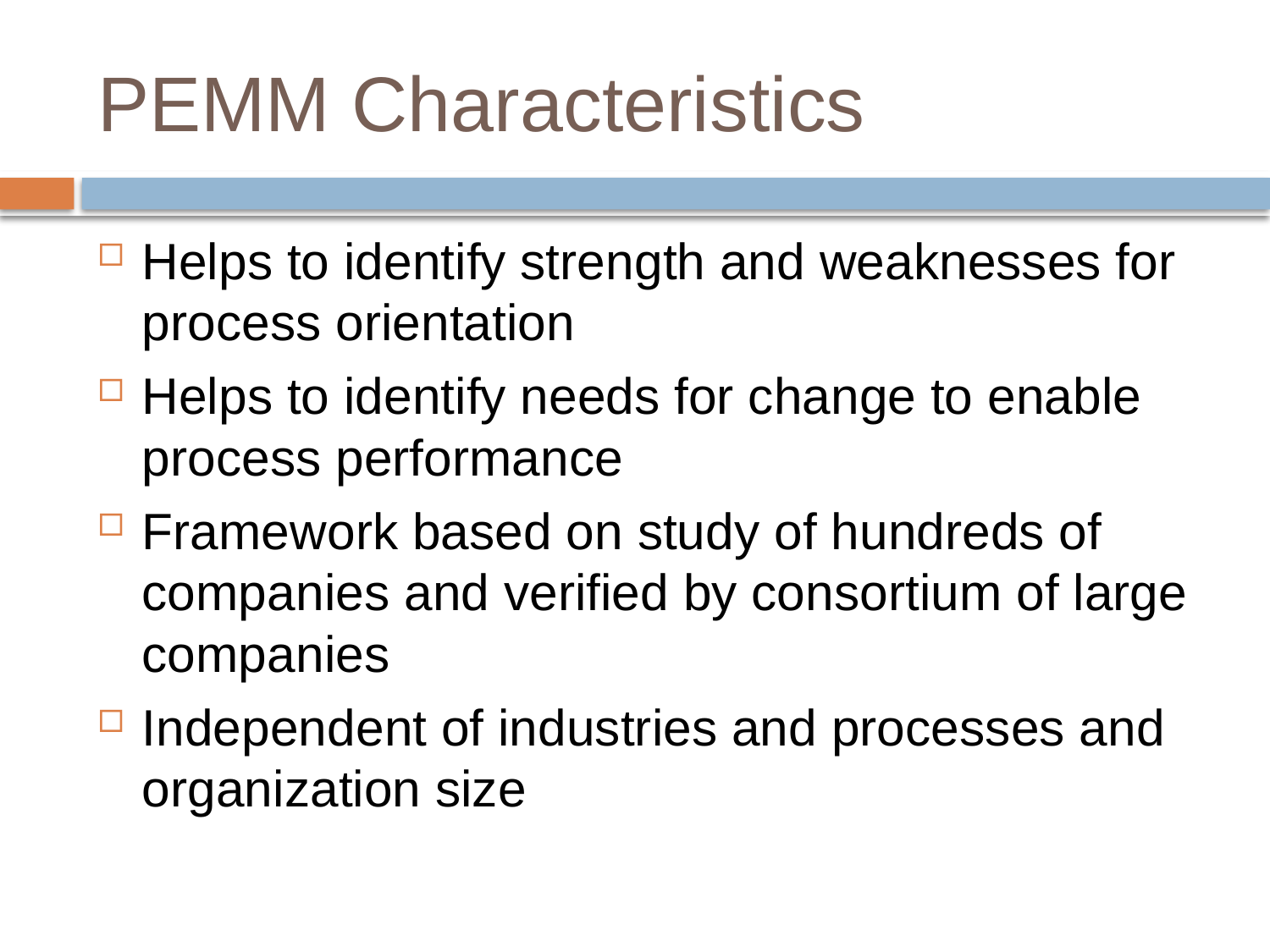

# PEMM Characteristics
Helps to identify strength and weaknesses for process orientation
Helps to identify needs for change to enable process performance
Framework based on study of hundreds of companies and verified by consortium of large companies
Independent of industries and processes and organization size